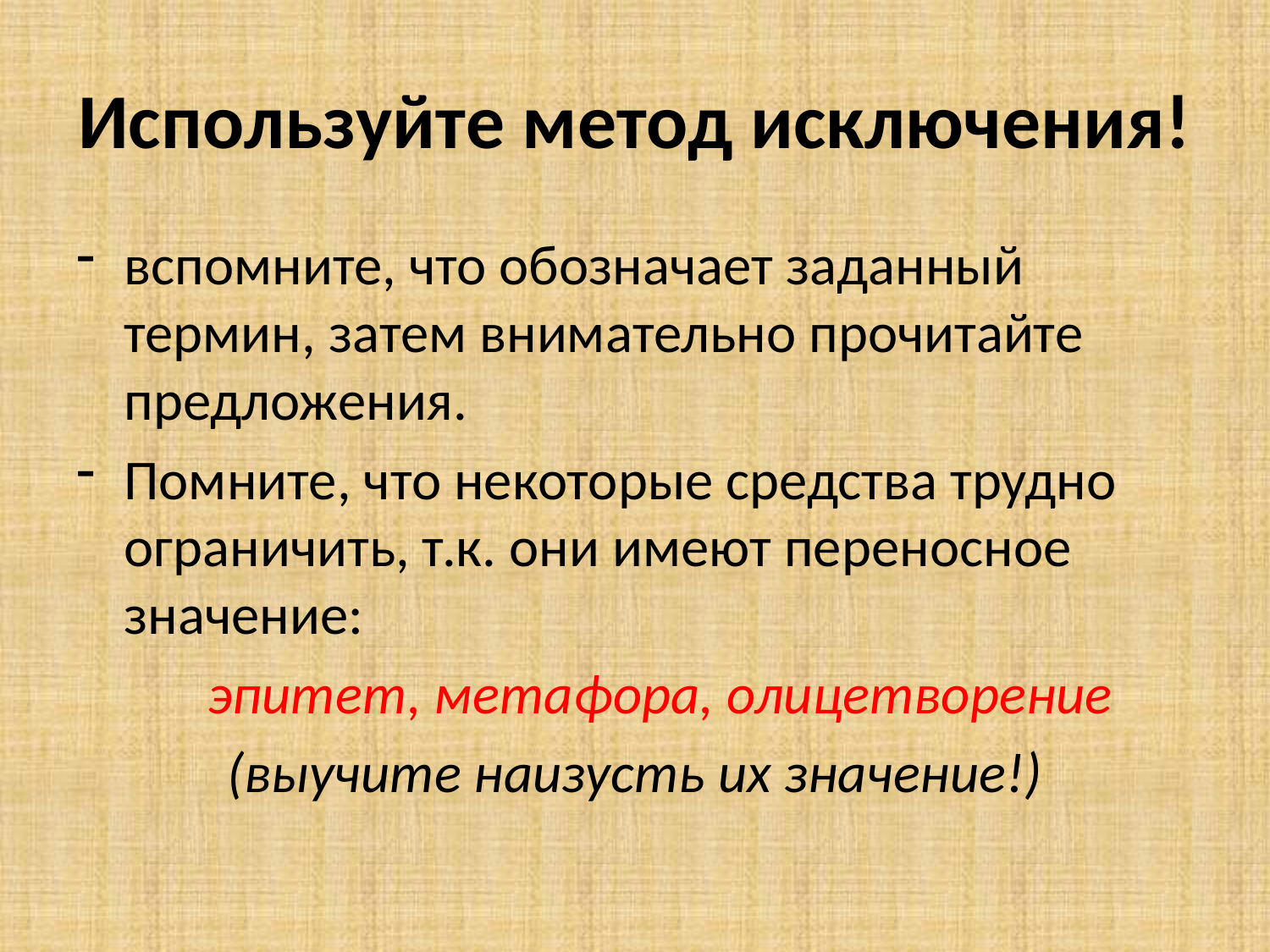

# Используйте метод исключения!
вспомните, что обозначает заданный термин, затем внимательно прочитайте предложения.
Помните, что некоторые средства трудно ограничить, т.к. они имеют переносное значение:
    эпитет, метафора, олицетворение
(выучите наизусть их значение!)